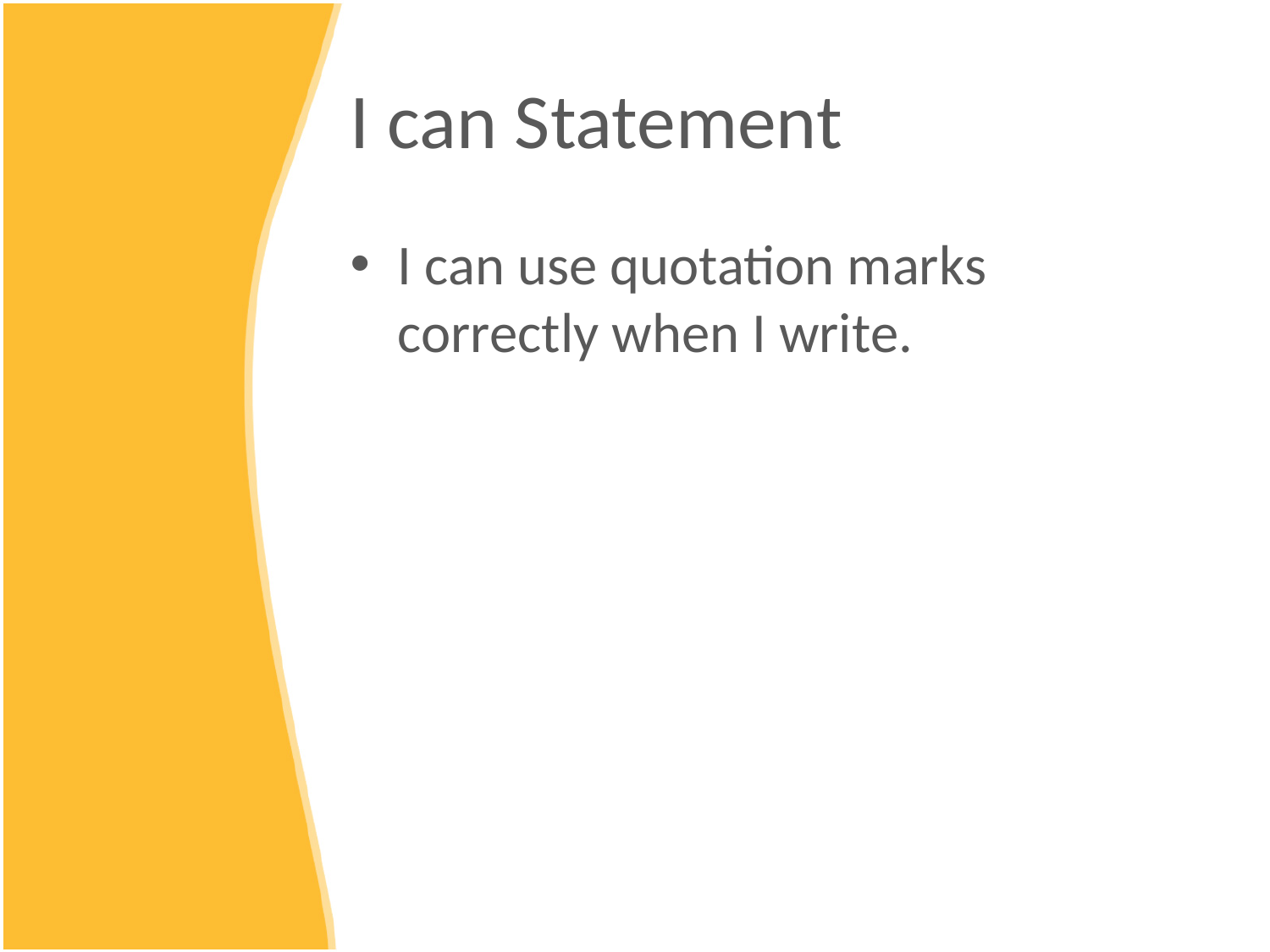

# I can Statement
I can use quotation marks correctly when I write.